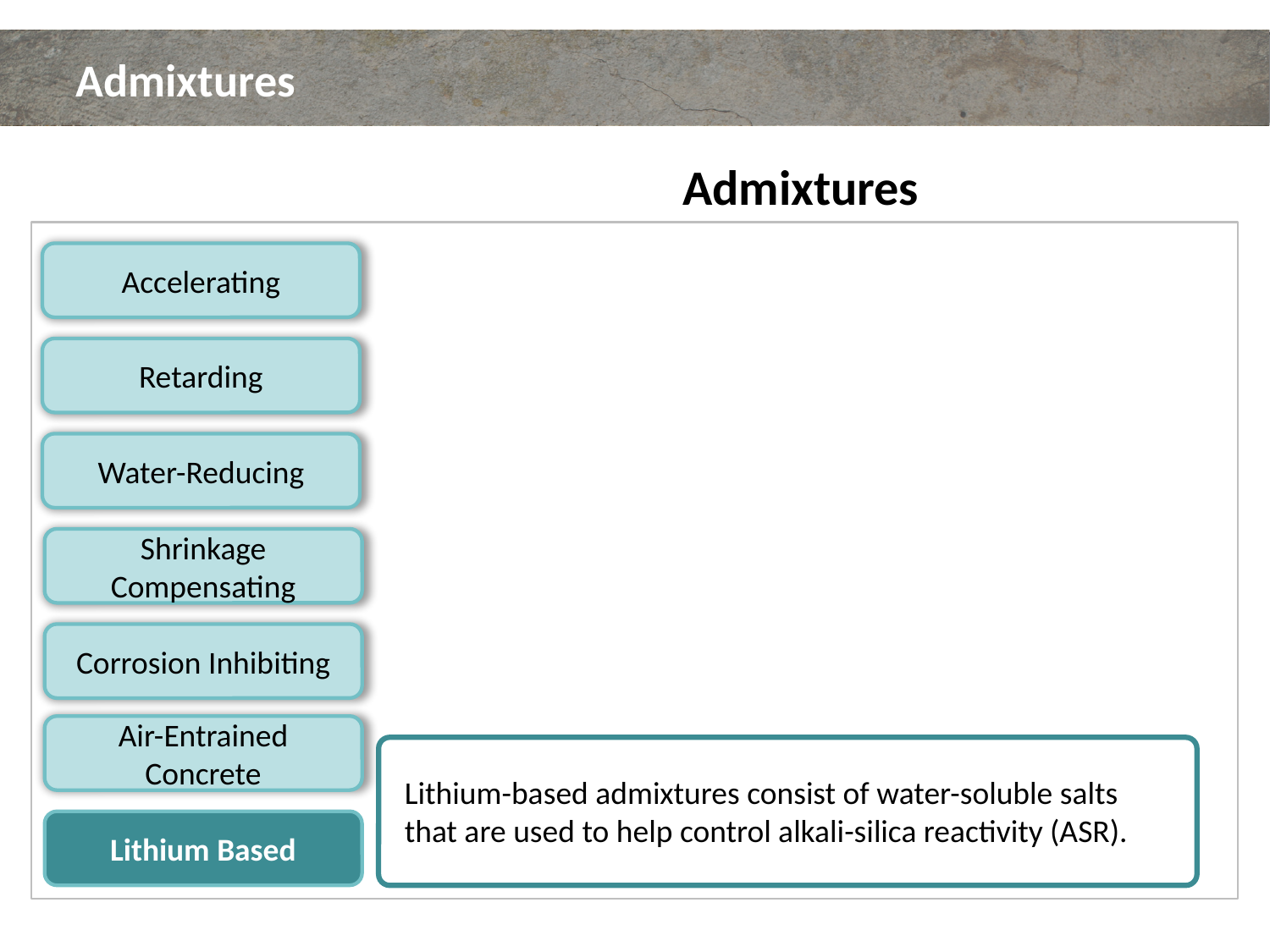

# Admixtures
Admixtures

Accelerating
Retarding
Water-Reducing
Shrinkage Compensating
Corrosion Inhibiting
Air-Entrained Concrete

Lithium-based admixtures consist of water-soluble salts that are used to help control alkali-silica reactivity (ASR).
Lithium Based